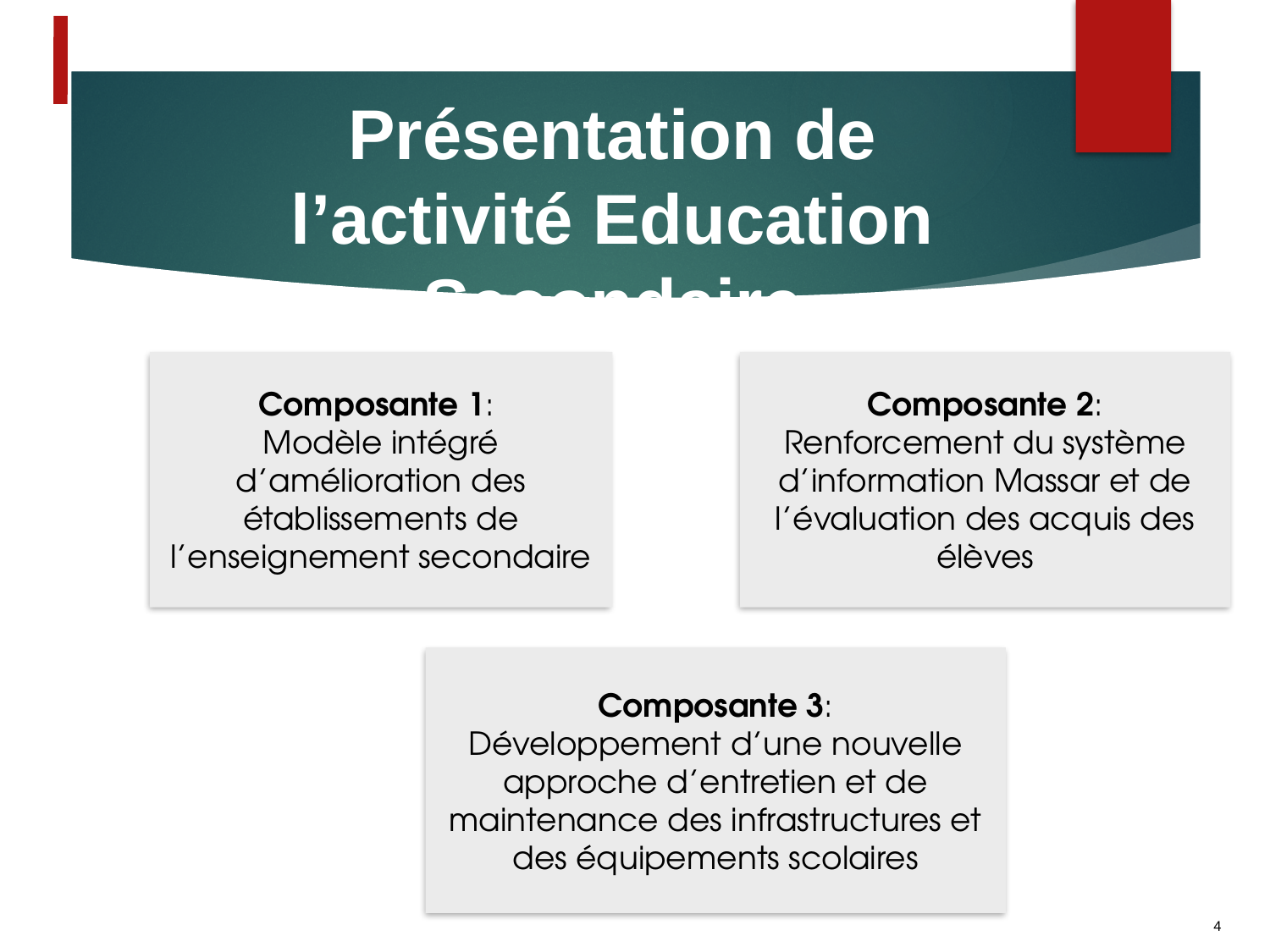

Présentation de l’activité Education Secondaire
Composante 1:
Modèle intégré d’amélioration des établissements de l’enseignement secondaire
Composante 2:
Renforcement du système d’information Massar et de l’évaluation des acquis des élèves
Composante 3:
Développement d’une nouvelle approche d’entretien et de maintenance des infrastructures et des équipements scolaires